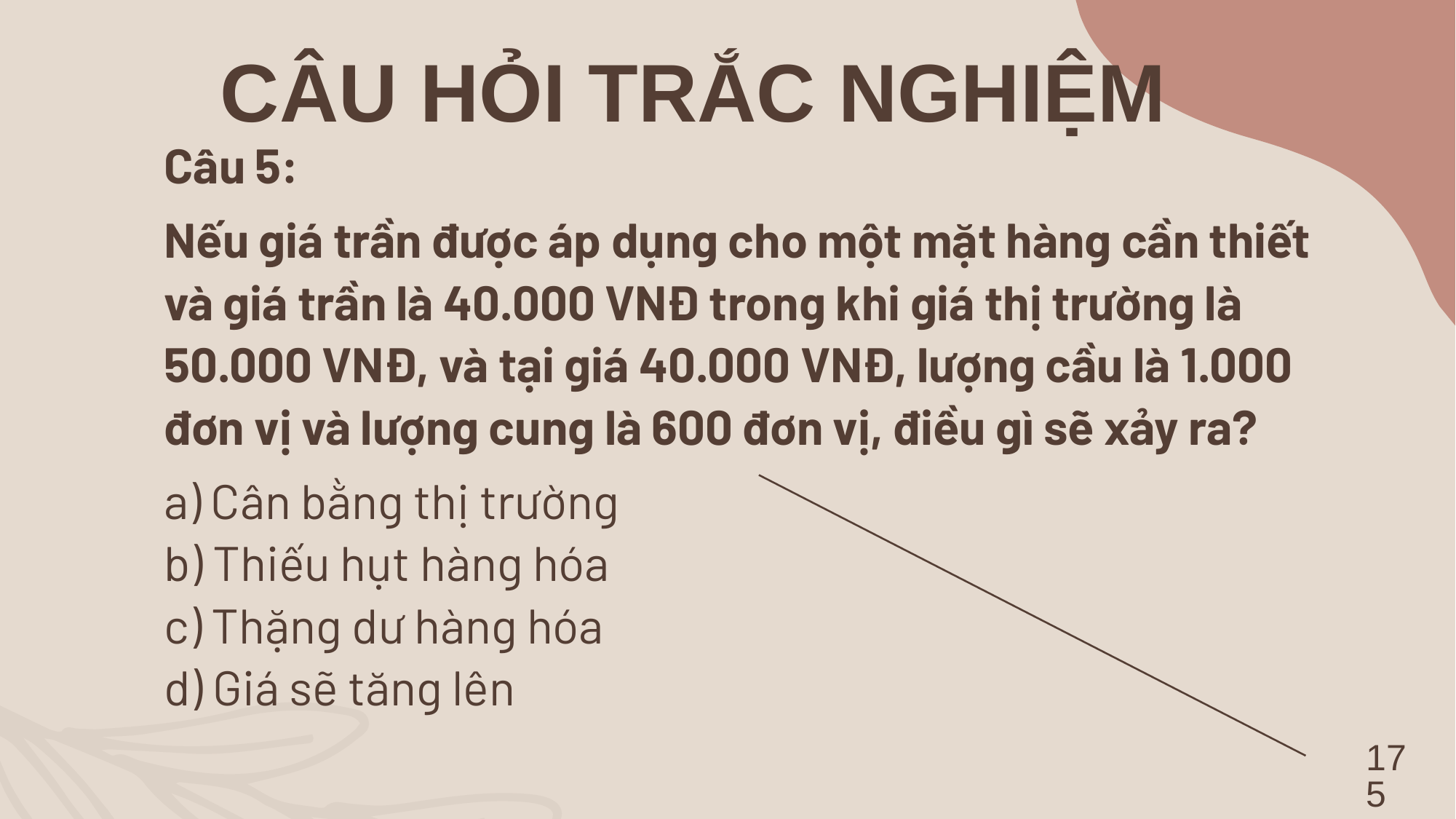

CÂU HỎI TRẮC NGHIỆM
Câu 5:
Nếu giá trần được áp dụng cho một mặt hàng cần thiết và giá trần là 40.000 VNĐ trong khi giá thị trường là 50.000 VNĐ, và tại giá 40.000 VNĐ, lượng cầu là 1.000 đơn vị và lượng cung là 600 đơn vị, điều gì sẽ xảy ra?
a) Cân bằng thị trường
b) Thiếu hụt hàng hóa
c) Thặng dư hàng hóa
d) Giá sẽ tăng lên
175